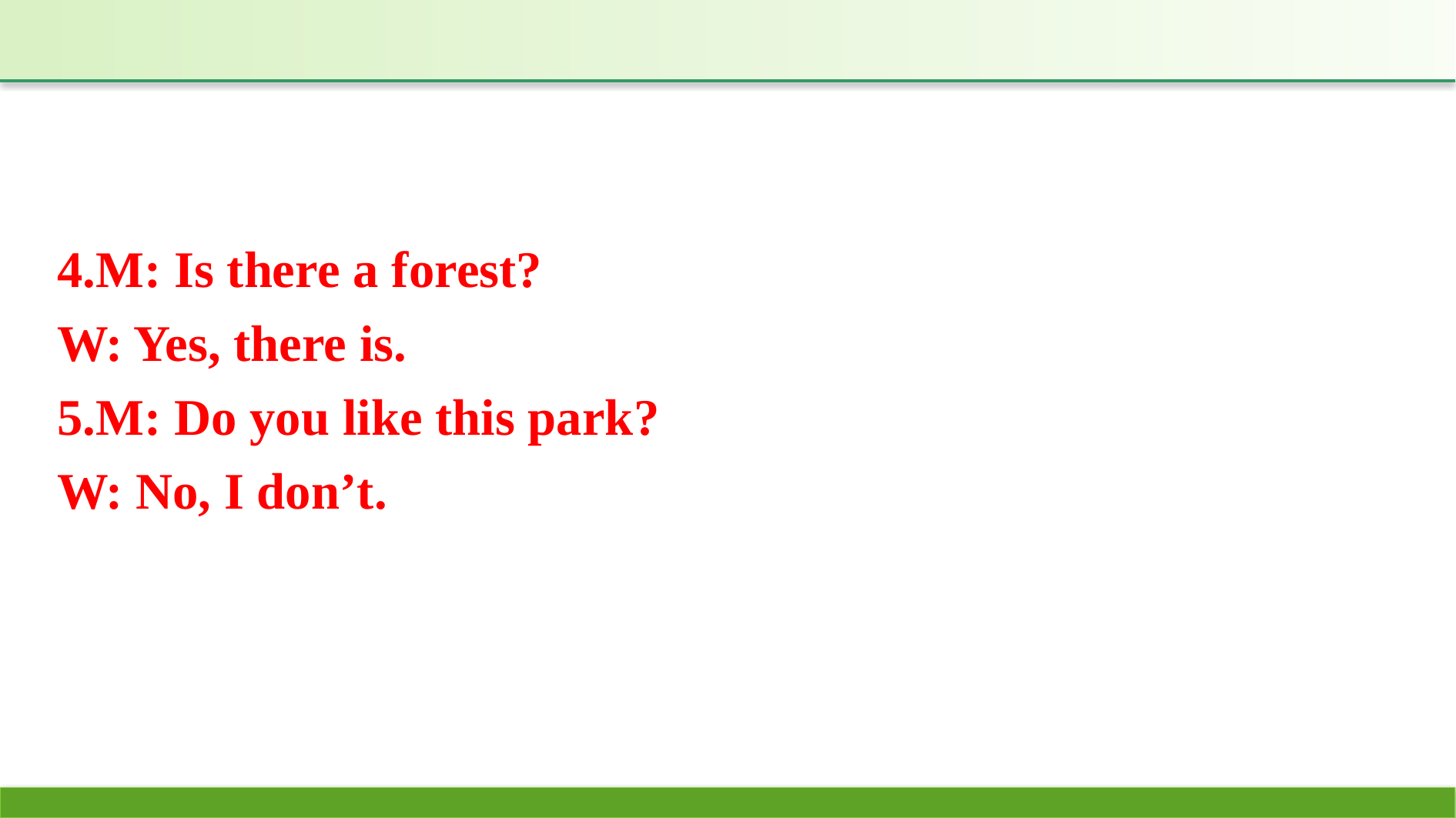

4.M: Is there a forest?
W: Yes, there is.
5.M: Do you like this park?
W: No, I don’t.